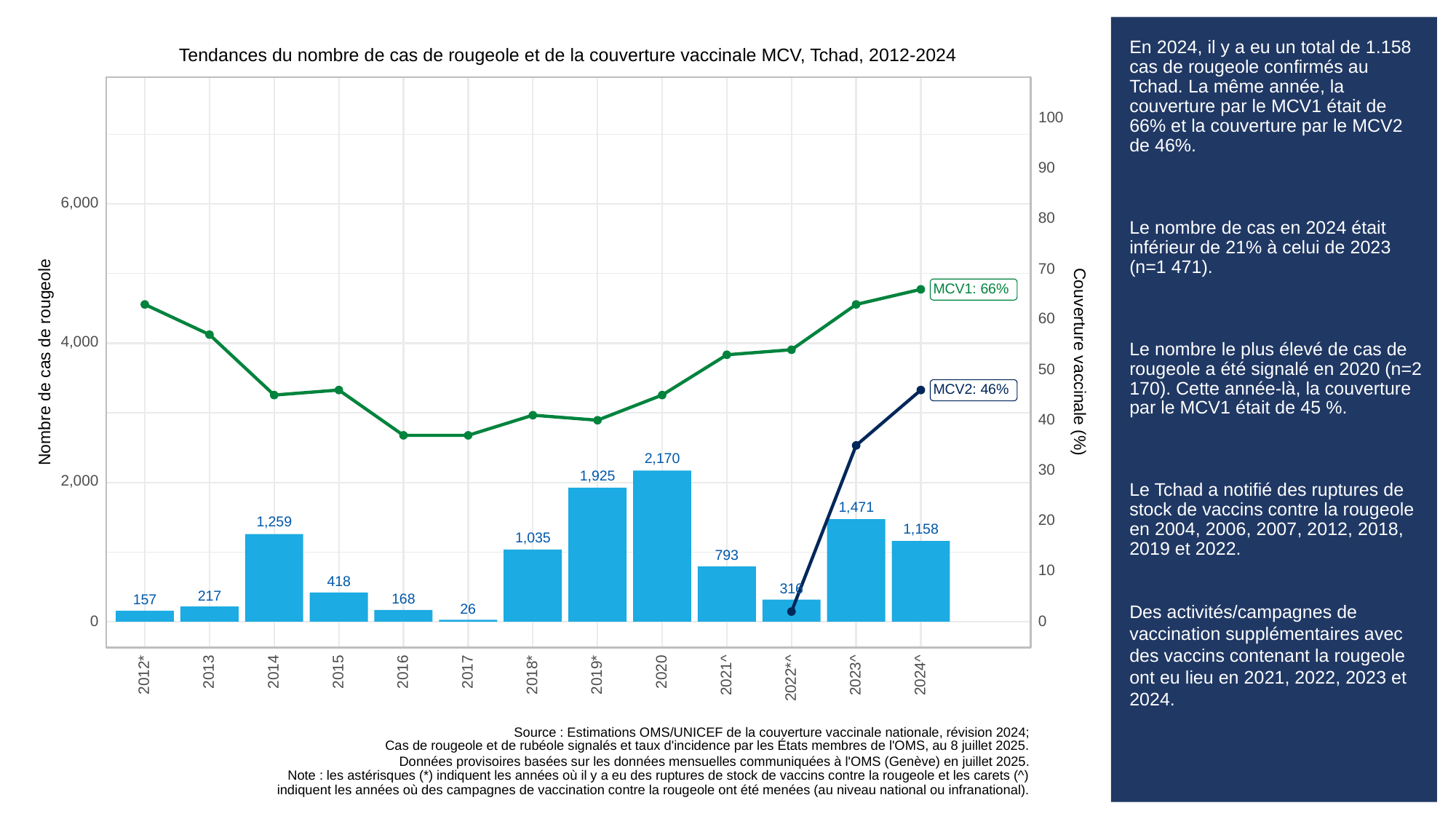

# En 2024, il y a eu un total de 1.158 cas de rougeole confirmés au Tchad. La même année, la couverture par le MCV1 était de 66% et la couverture par le MCV2 de 46%.

Le nombre de cas en 2024 était inférieur de 21% à celui de 2023 (n=1 471).

Le nombre le plus élevé de cas de rougeole a été signalé en 2020 (n=2 170). Cette année-là, la couverture par le MCV1 était de 45 %.

Le Tchad a notifié des ruptures de stock de vaccins contre la rougeole en 2004, 2006, 2007, 2012, 2018, 2019 et 2022.

Des activités/campagnes de vaccination supplémentaires avec des vaccins contenant la rougeole ont eu lieu en 2021, 2022, 2023 et 2024.

Tendances du nombre de cas de rougeole et de la couverture vaccinale MCV, Tchad, 2012-2024

100

90
6,000

80
70

MCV1: 66%

60

4,000

Couverture vaccinale (%)
Nombre de cas de rougeole
50

MCV2: 46%

40

2,170
30
1,925

2,000

1,471
20
1,259

1,158
1,035

793

10

418
316
217

168
157

26

0
0

2013
2014
2015
2016
2017
2020
2012*
2018*
2019*
2023^
2021^
2024^
2022*^
Source : Estimations OMS/UNICEF de la couverture vaccinale nationale, révision 2024;
Cas de rougeole et de rubéole signalés et taux d'incidence par les États membres de l'OMS, au 8 juillet 2025.
Données provisoires basées sur les données mensuelles communiquées à l'OMS (Genève) en juillet 2025.
Note : les astérisques (*) indiquent les années où il y a eu des ruptures de stock de vaccins contre la rougeole et les carets (^)
indiquent les années où des campagnes de vaccination contre la rougeole ont été menées (au niveau national ou infranational).